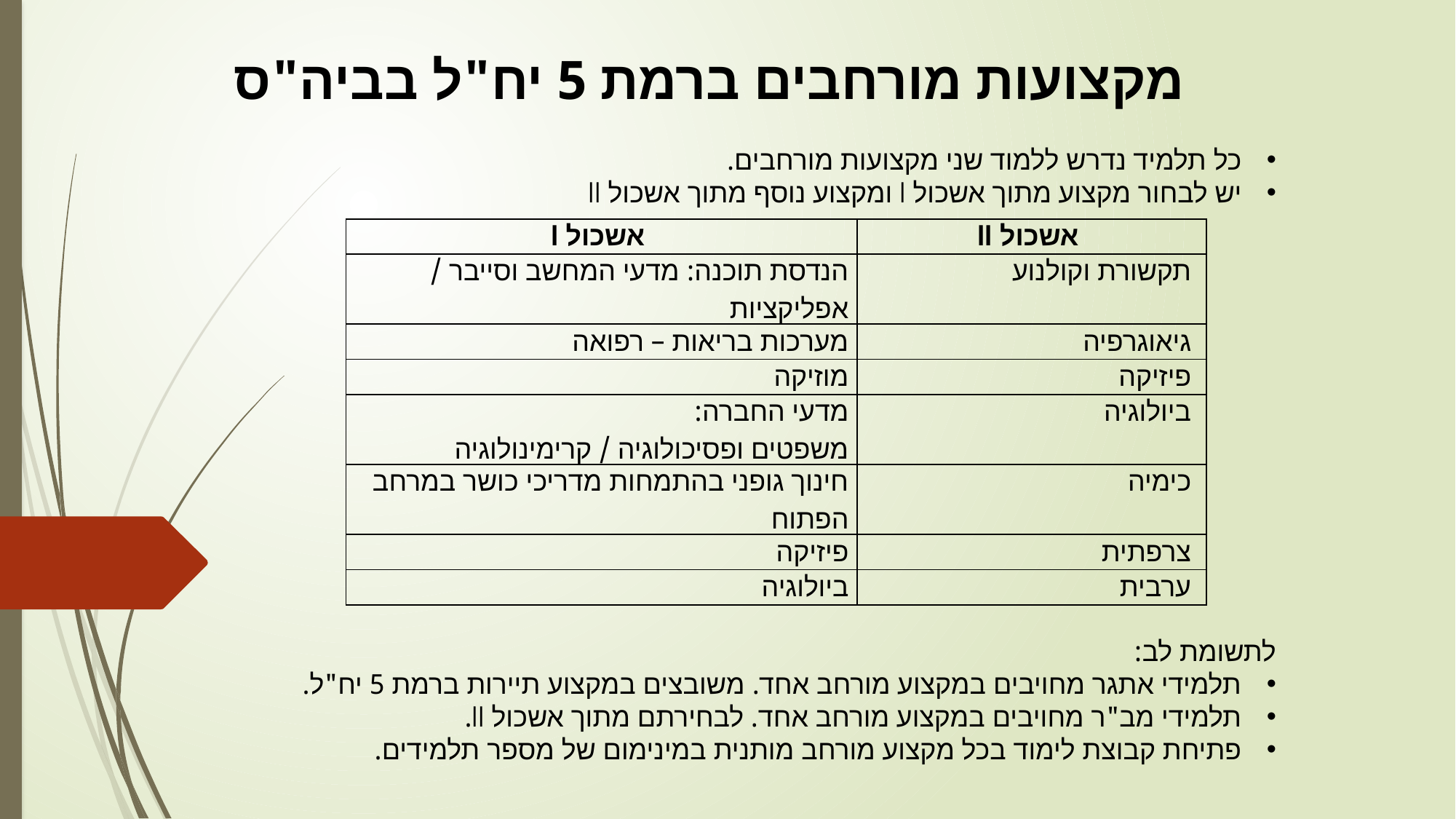

מקצועות מורחבים ברמת 5 יח"ל בביה"ס

כל תלמיד נדרש ללמוד שני מקצועות מורחבים.
יש לבחור מקצוע מתוך אשכול I ומקצוע נוסף מתוך אשכול II

לתשומת לב:
תלמידי אתגר מחויבים במקצוע מורחב אחד. משובצים במקצוע תיירות ברמת 5 יח"ל.
תלמידי מב"ר מחויבים במקצוע מורחב אחד. לבחירתם מתוך אשכול II.
פתיחת קבוצת לימוד בכל מקצוע מורחב מותנית במינימום של מספר תלמידים.

| אשכול I | אשכול II |
| --- | --- |
| הנדסת תוכנה: מדעי המחשב וסייבר / אפליקציות | תקשורת וקולנוע |
| מערכות בריאות – רפואה | גיאוגרפיה |
| מוזיקה | פיזיקה |
| מדעי החברה: משפטים ופסיכולוגיה / קרימינולוגיה | ביולוגיה |
| חינוך גופני בהתמחות מדריכי כושר במרחב הפתוח | כימיה |
| פיזיקה | צרפתית |
| ביולוגיה | ערבית |